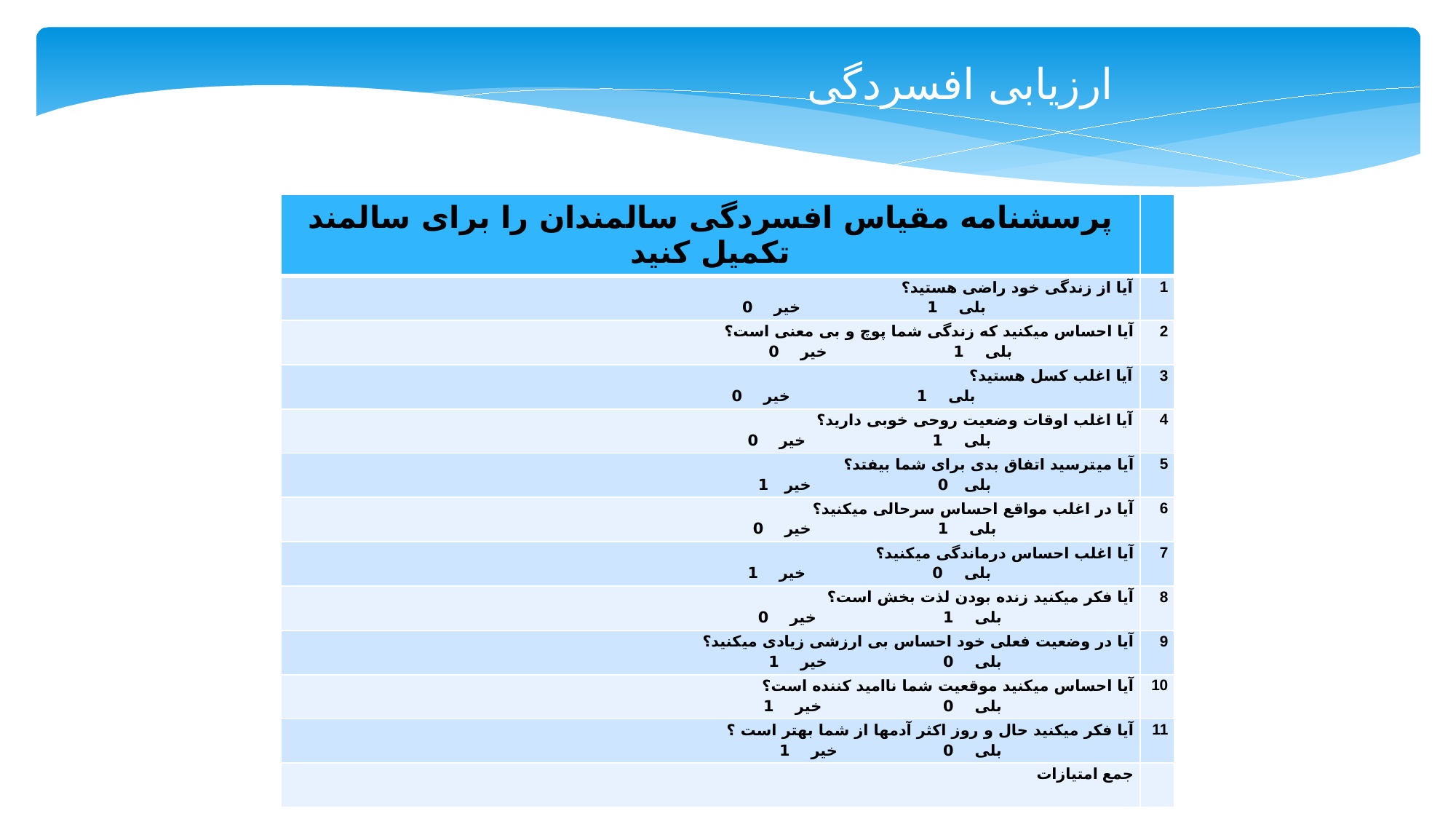

ارزیابی افسردگی
| پرسشنامه مقیاس افسردگی سالمندان را برای سالمند تکمیل کنید |  |
| --- | --- |
| آیا از زندگی خود راضی هستید؟ بلی 1 خیر 0 | 1 |
| آیا احساس می­کنید که زندگی شما پوچ و بی معنی است؟ بلی 1 خیر 0 | 2 |
| آیا اغلب کسل هستید؟ بلی 1 خیر 0 | 3 |
| آیا اغلب اوقات وضعیت روحی خوبی دارید؟ بلی 1 خیر 0 | 4 |
| آیا می­ترسید اتفاق بدی برای شما بیفتد؟ بلی 0 خیر 1 | 5 |
| آیا در اغلب مواقع احساس سرحالی می­کنید؟ بلی 1 خیر 0 | 6 |
| آیا اغلب احساس درماندگی می­کنید؟ بلی 0 خیر 1 | 7 |
| آیا فکر می­کنید زنده بودن لذت بخش است؟ بلی 1 خیر 0 | 8 |
| آیا در وضعیت فعلی خود احساس بی ارزشی زیادی می­کنید؟ بلی 0 خیر 1 | 9 |
| آیا احساس می­کنید موقعیت شما ناامید کننده است؟ بلی 0 خیر 1 | 10 |
| آیا فکر می­کنید حال و روز اکثر آدم­ها از شما بهتر است ؟ بلی 0 خیر 1 | 11 |
| جمع امتیازات |  |